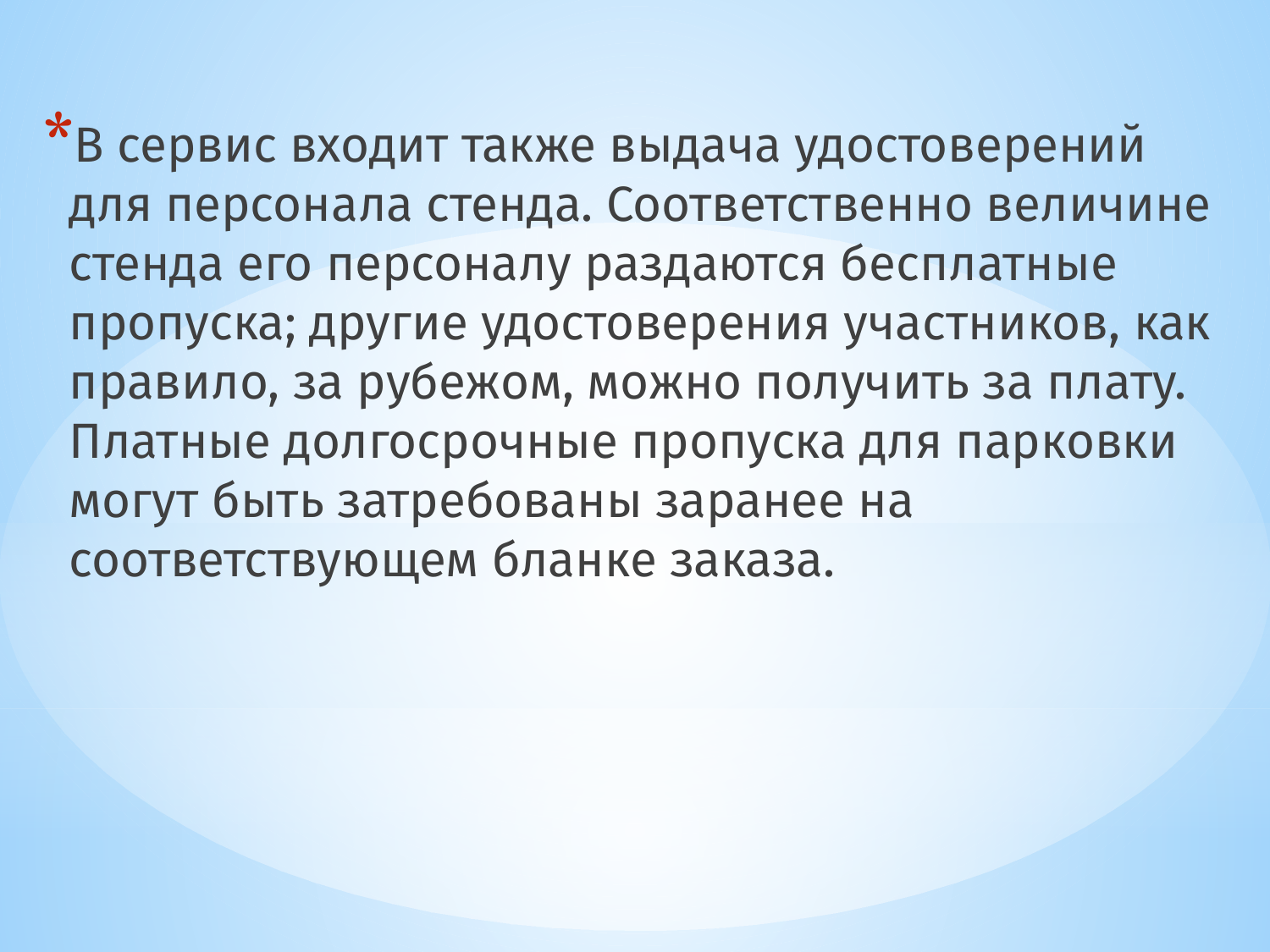

В сервис входит также выдача удостоверений для персонала стенда. Соответственно величине стенда его персоналу раздаются бесплатные пропуска; другие удостоверения участников, как правило, за рубежом, можно получить за плату. Платные долгосрочные пропуска для парковки могут быть затребованы заранее на соответствующем бланке заказа.

#